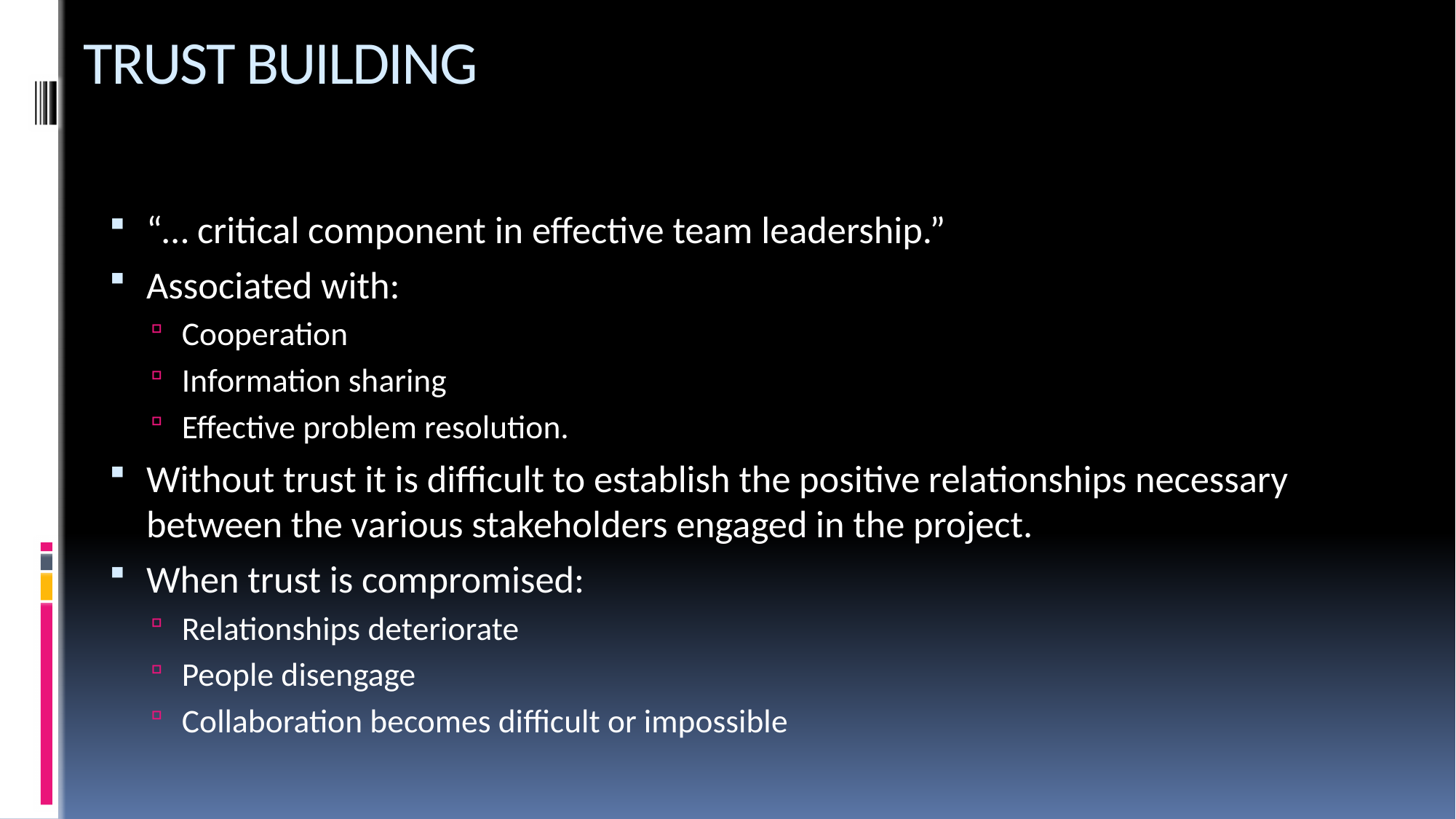

# TRUST BUILDING
“… critical component in effective team leadership.”
Associated with:
Cooperation
Information sharing
Effective problem resolution.
Without trust it is difficult to establish the positive relationships necessary between the various stakeholders engaged in the project.
When trust is compromised:
Relationships deteriorate
People disengage
Collaboration becomes difficult or impossible